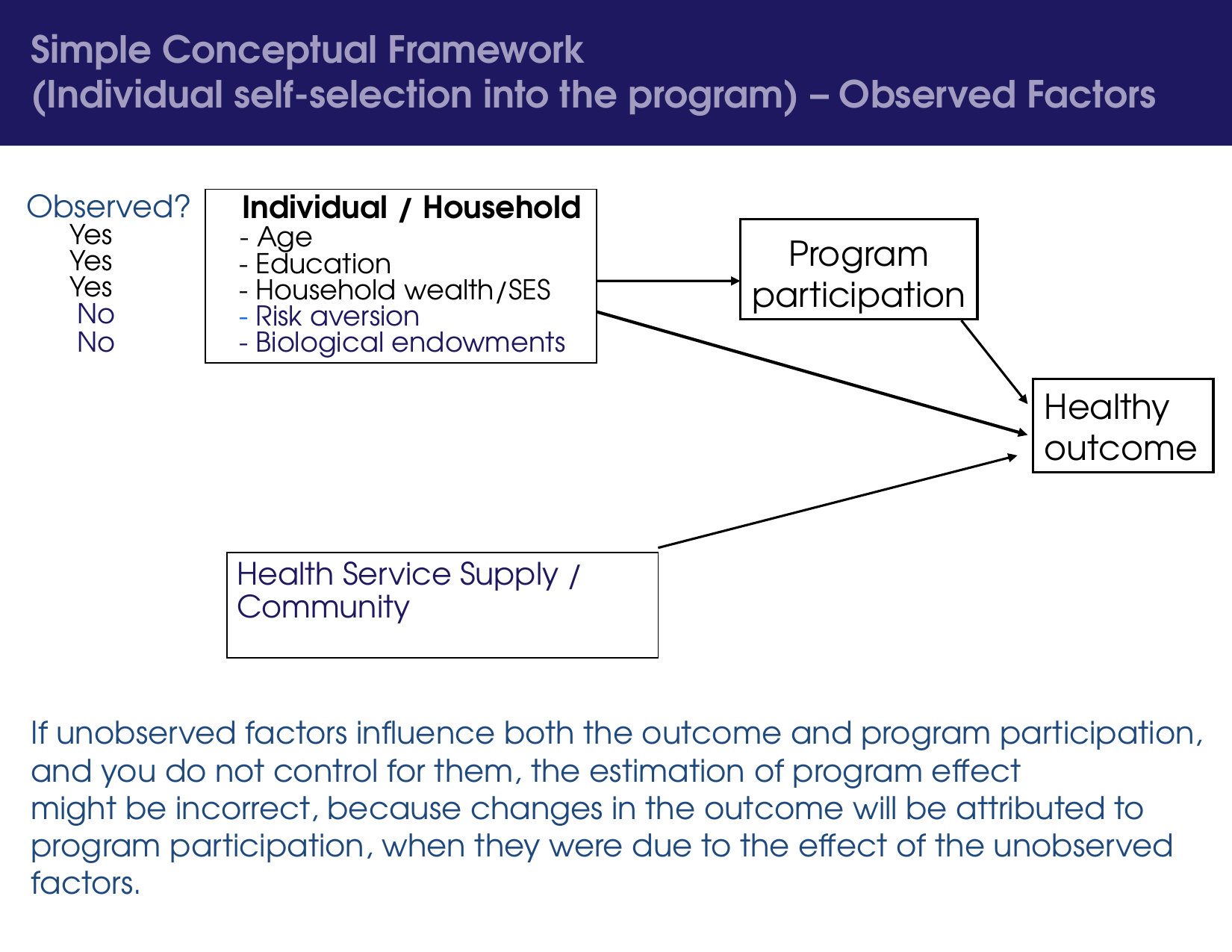

Simple Conceptual Framework
(Individual self-selection into the program) – Observed Factors

   Observed?
         Yes
         Yes
         Yes
          No
          No
   Individual / Household
   - Age
   - Education
   - Household wealth/SES
   - Risk aversion
   - Biological endowments
Program participation

Healthy
outcome

Health Service Supply / Community

If unobserved factors influence both the outcome and program participation,
and you do not control for them, the estimation of program effect
might be incorrect, because changes in the outcome will be attributed to program participation, when they were due to the effect of the unobserved factors.